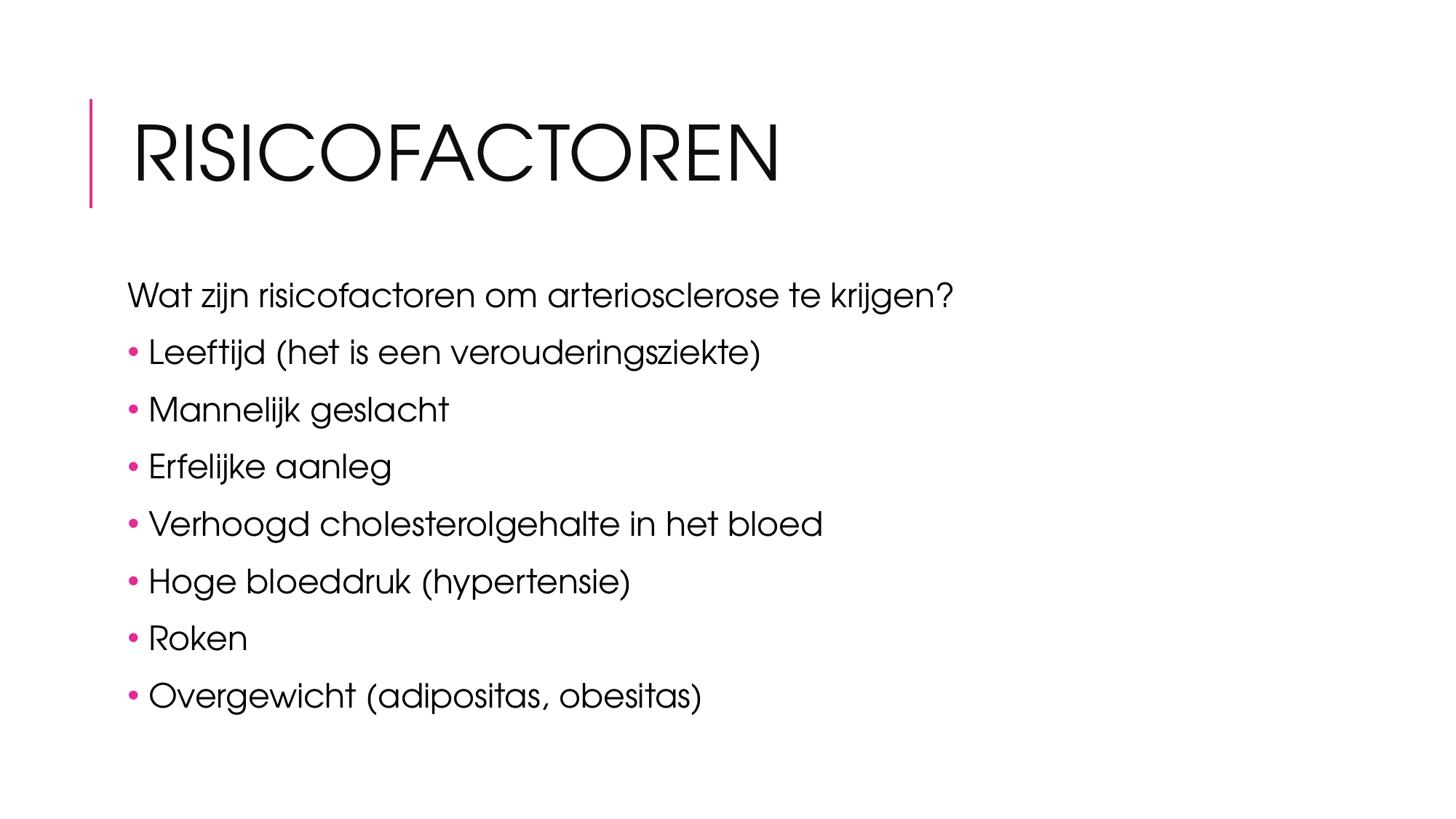

# Risicofactoren
Wat zijn risicofactoren om arteriosclerose te krijgen?
 Leeftijd (het is een verouderingsziekte)
 Mannelijk geslacht
 Erfelijke aanleg
 Verhoogd cholesterolgehalte in het bloed
 Hoge bloeddruk (hypertensie)
 Roken
 Overgewicht (adipositas, obesitas)